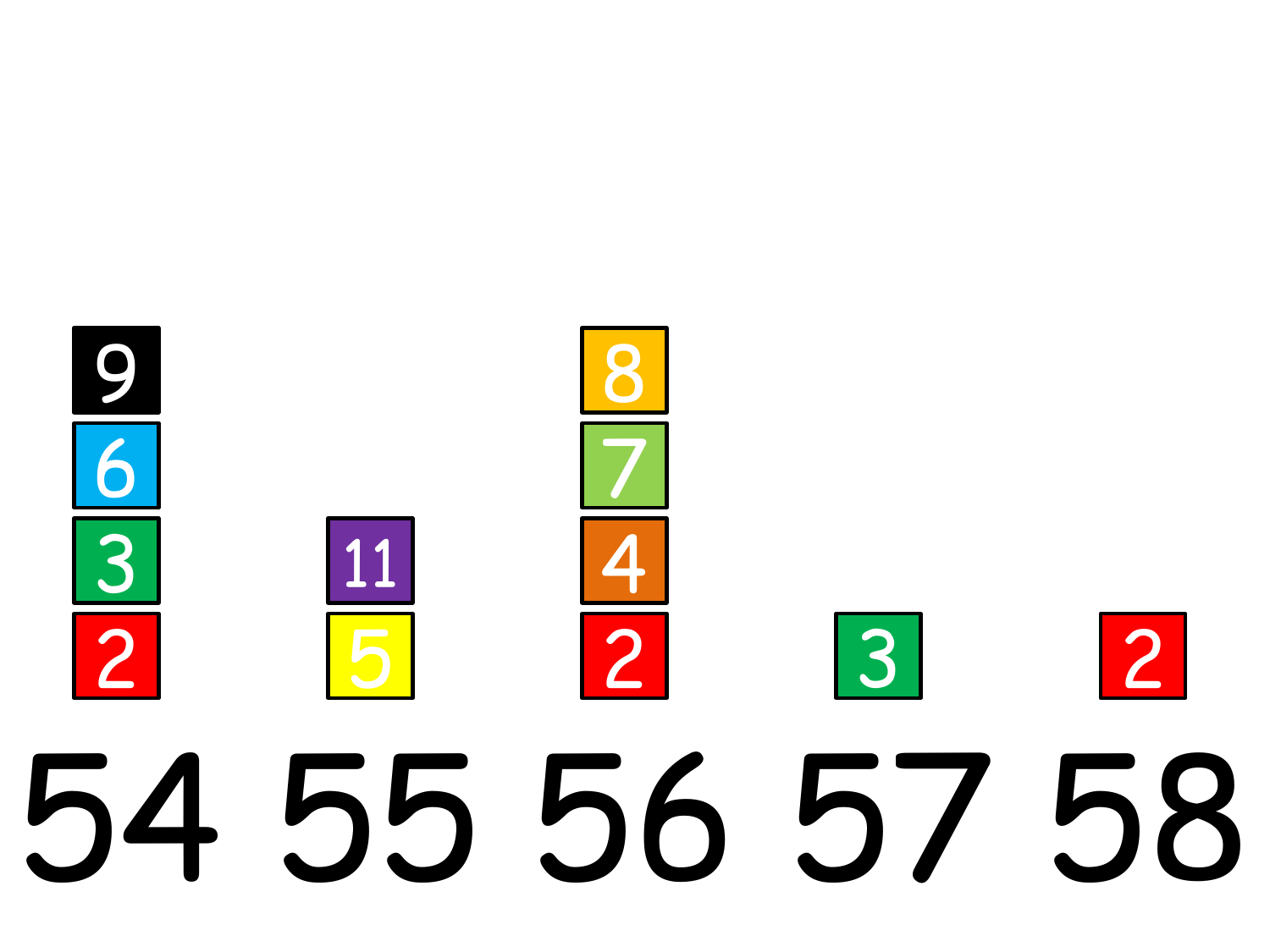

9
6
3
2
8
7
4
2
11
5
3
2
 54 55 56 57 58